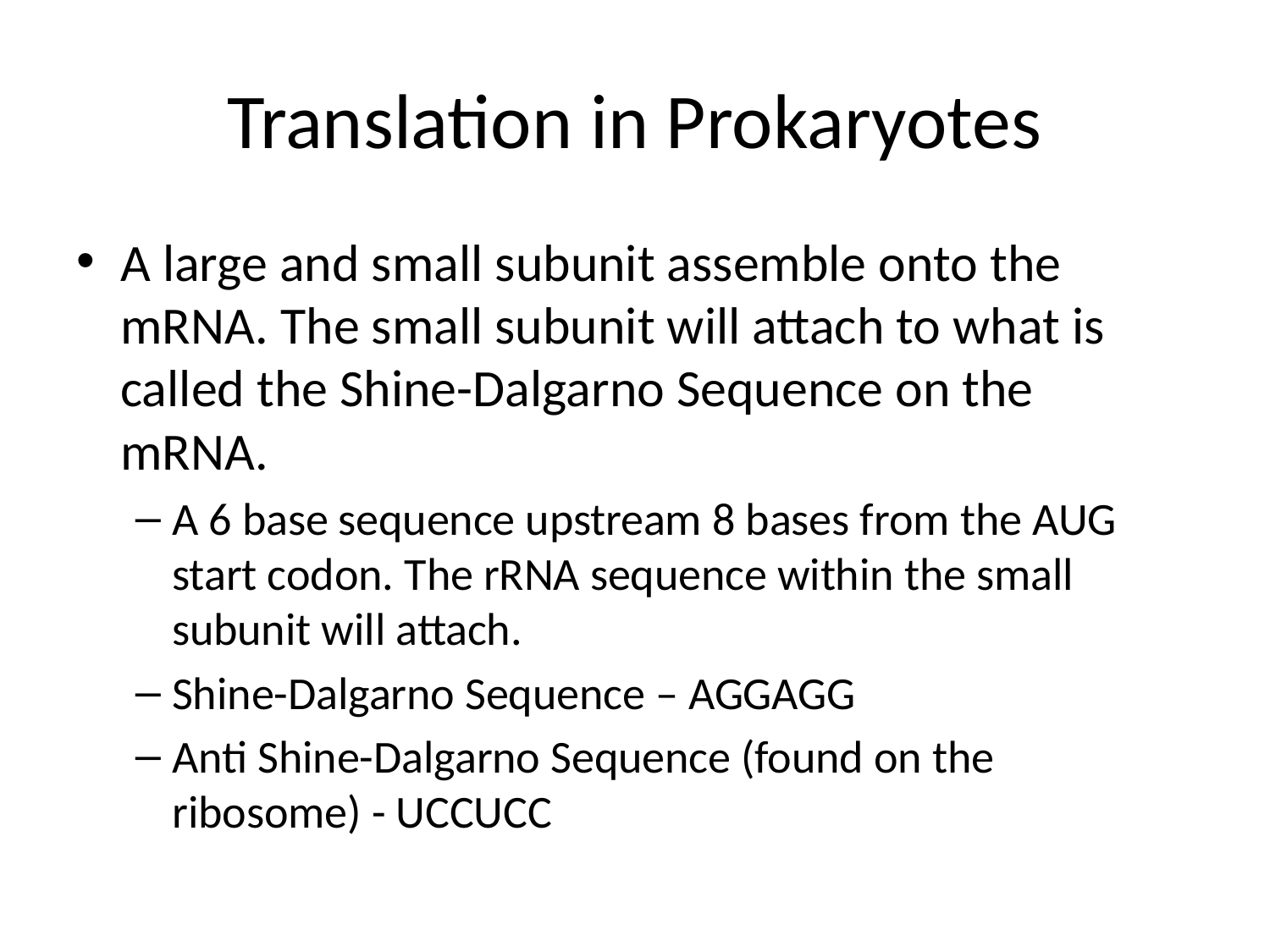

# Translation in Prokaryotes
A large and small subunit assemble onto the mRNA. The small subunit will attach to what is called the Shine-Dalgarno Sequence on the mRNA.
A 6 base sequence upstream 8 bases from the AUG start codon. The rRNA sequence within the small subunit will attach.
Shine-Dalgarno Sequence – AGGAGG
Anti Shine-Dalgarno Sequence (found on the ribosome) - UCCUCC